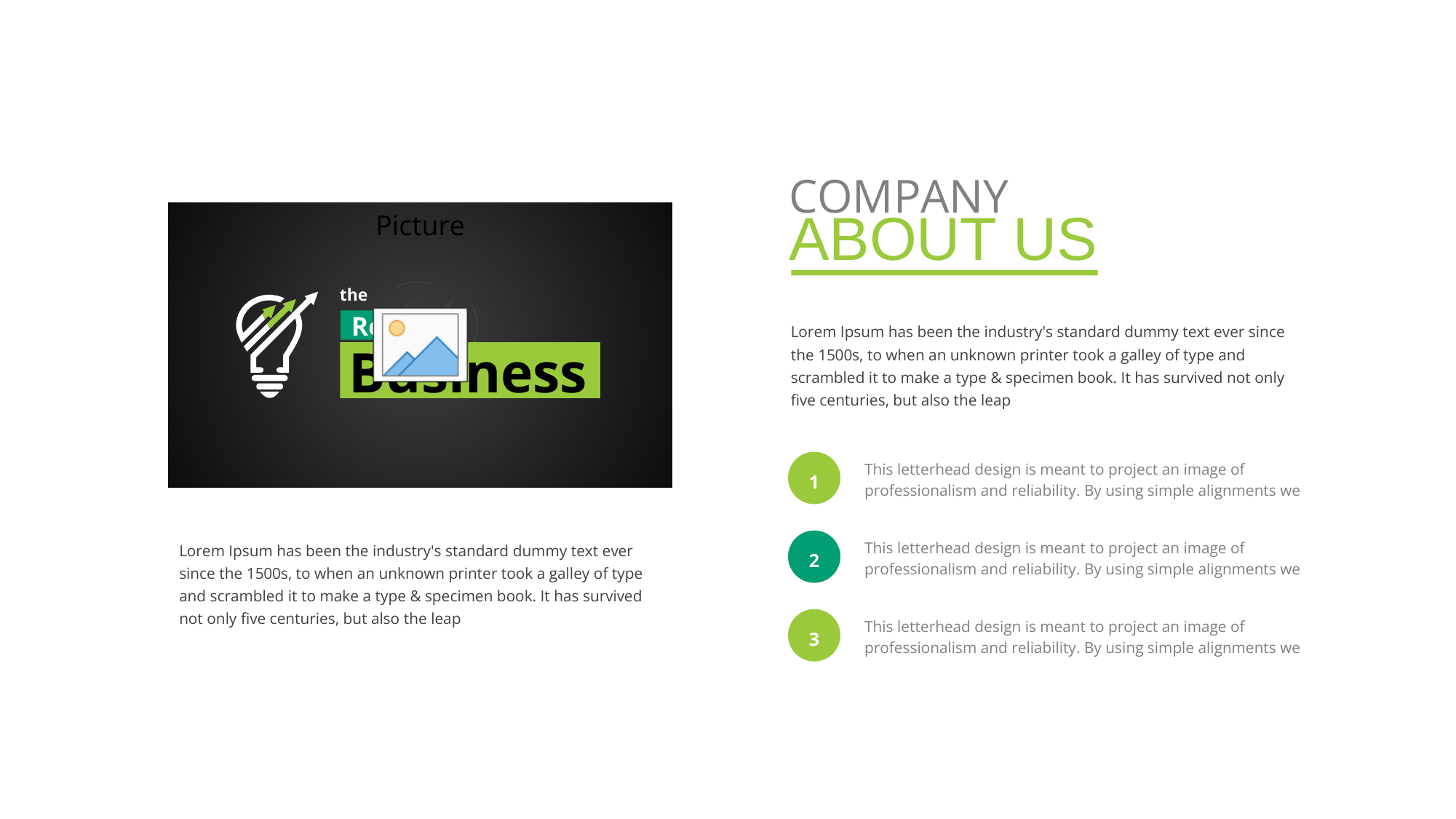

COMPANY
ABOUT US

the
Real

Business

Lorem Ipsum has been the industry's standard dummy text ever since the 1500s, to when an unknown printer took a galley of type and scrambled it to make a type & specimen book. It has survived not only five centuries, but also the leap

1
This letterhead design is meant to project an image of professionalism and reliability. By using simple alignments we

2
This letterhead design is meant to project an image of professionalism and reliability. By using simple alignments we
Lorem Ipsum has been the industry's standard dummy text ever since the 1500s, to when an unknown printer took a galley of type and scrambled it to make a type & specimen book. It has survived not only five centuries, but also the leap

3
This letterhead design is meant to project an image of professionalism and reliability. By using simple alignments we